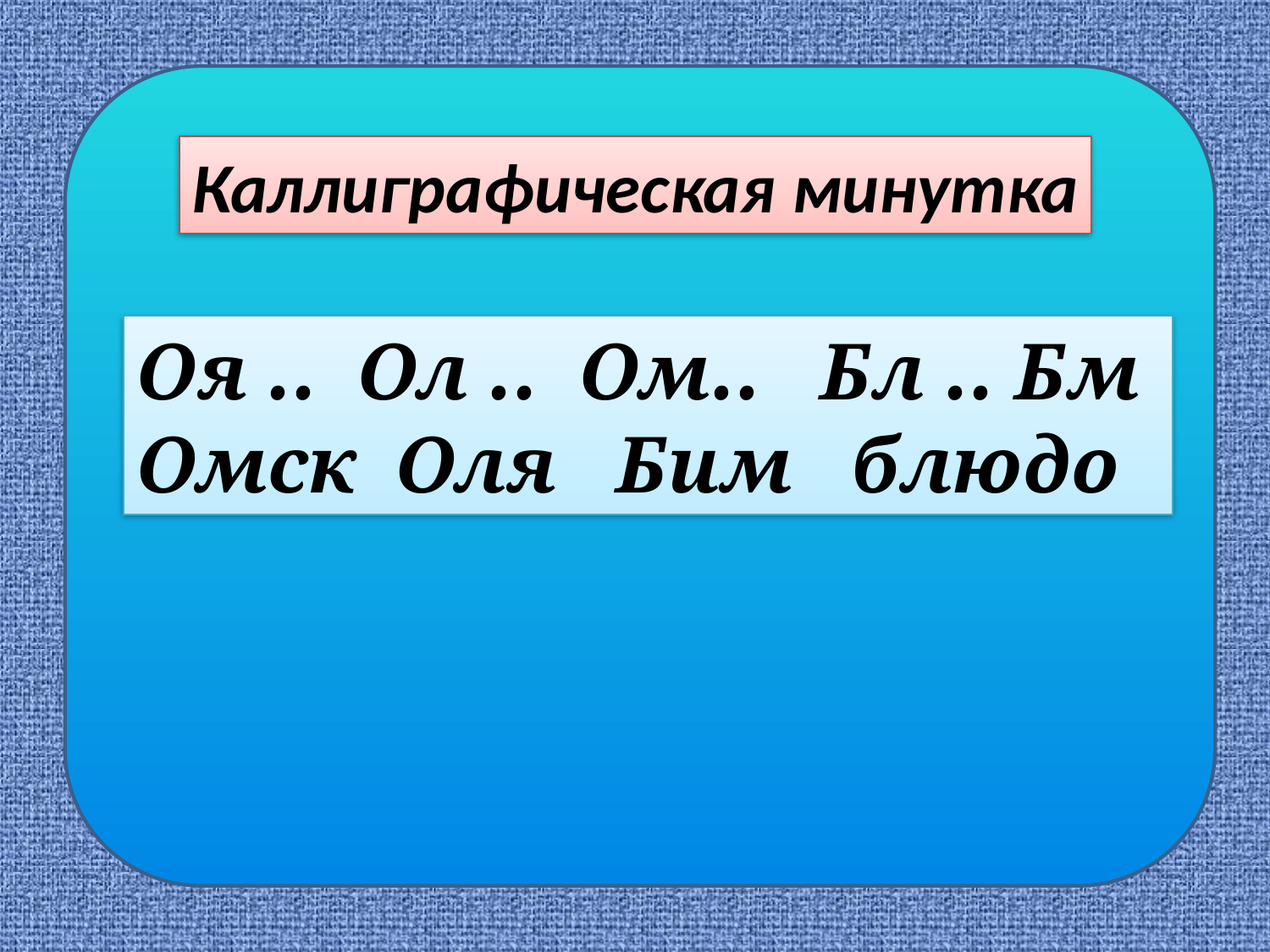

Каллиграфическая минутка
Оя ..  Ол ..  Ом..   Бл .. Бм
Омск  Оля   Бим   блюдо